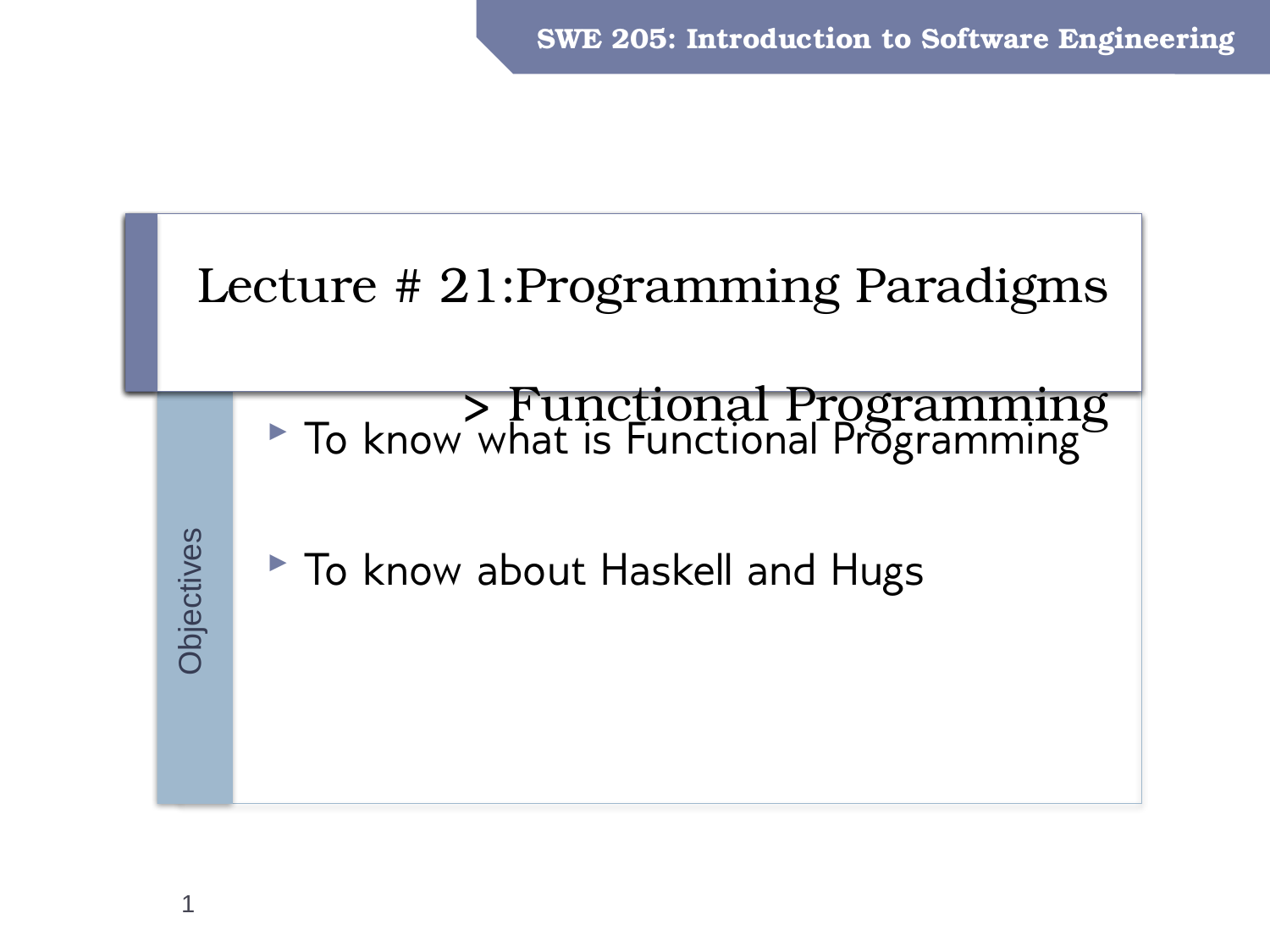

SWE 205: Introduction to Software Engineering
# Lecture # 21:Programming Paradigms > Functional Programming
To know what is Functional Programming

To know about Haskell and Hugs
1